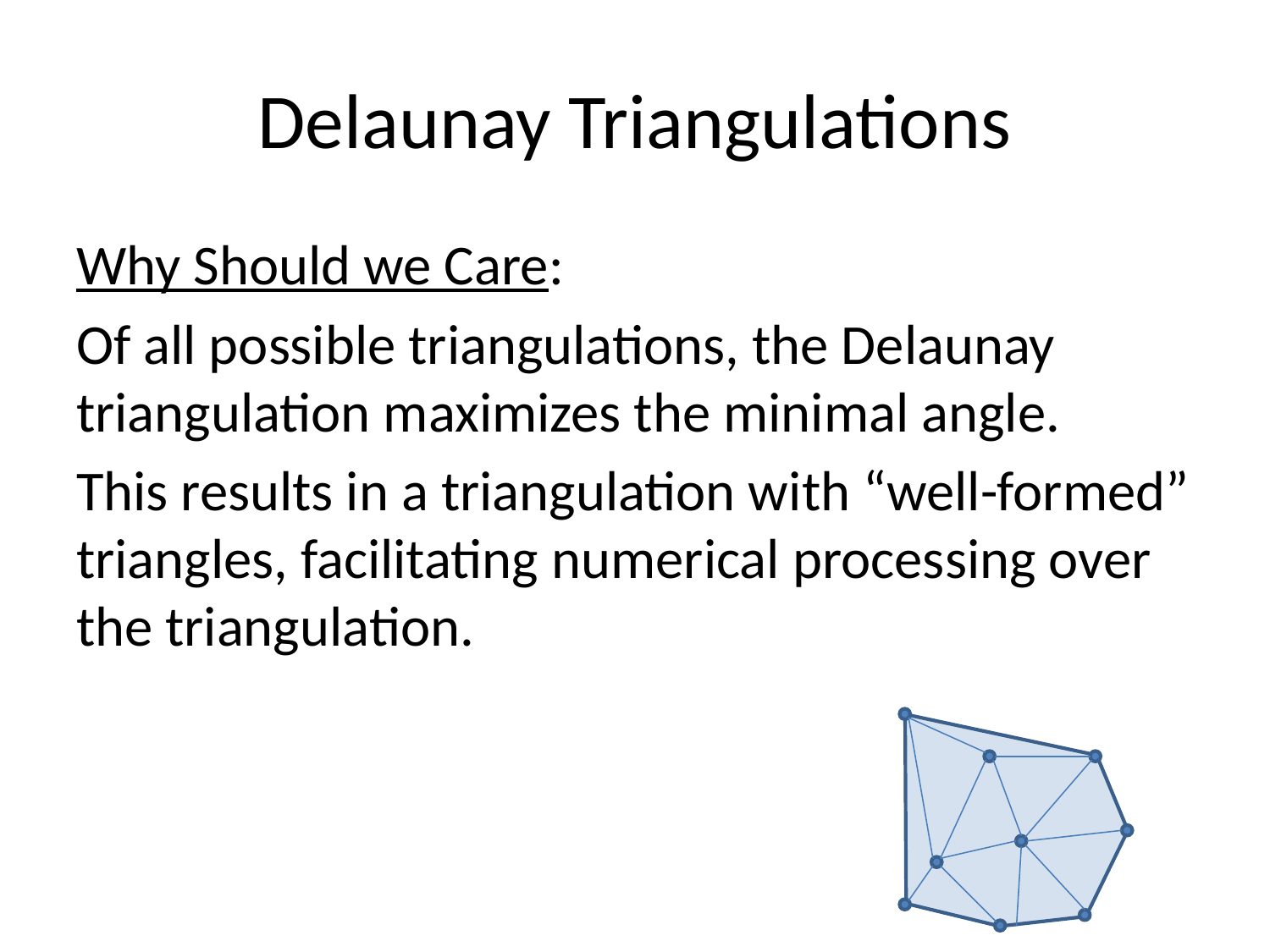

# Delaunay Triangulations
Why Should we Care:
Of all possible triangulations, the Delaunay triangulation maximizes the minimal angle.
This results in a triangulation with “well-formed” triangles, facilitating numerical processing over the triangulation.